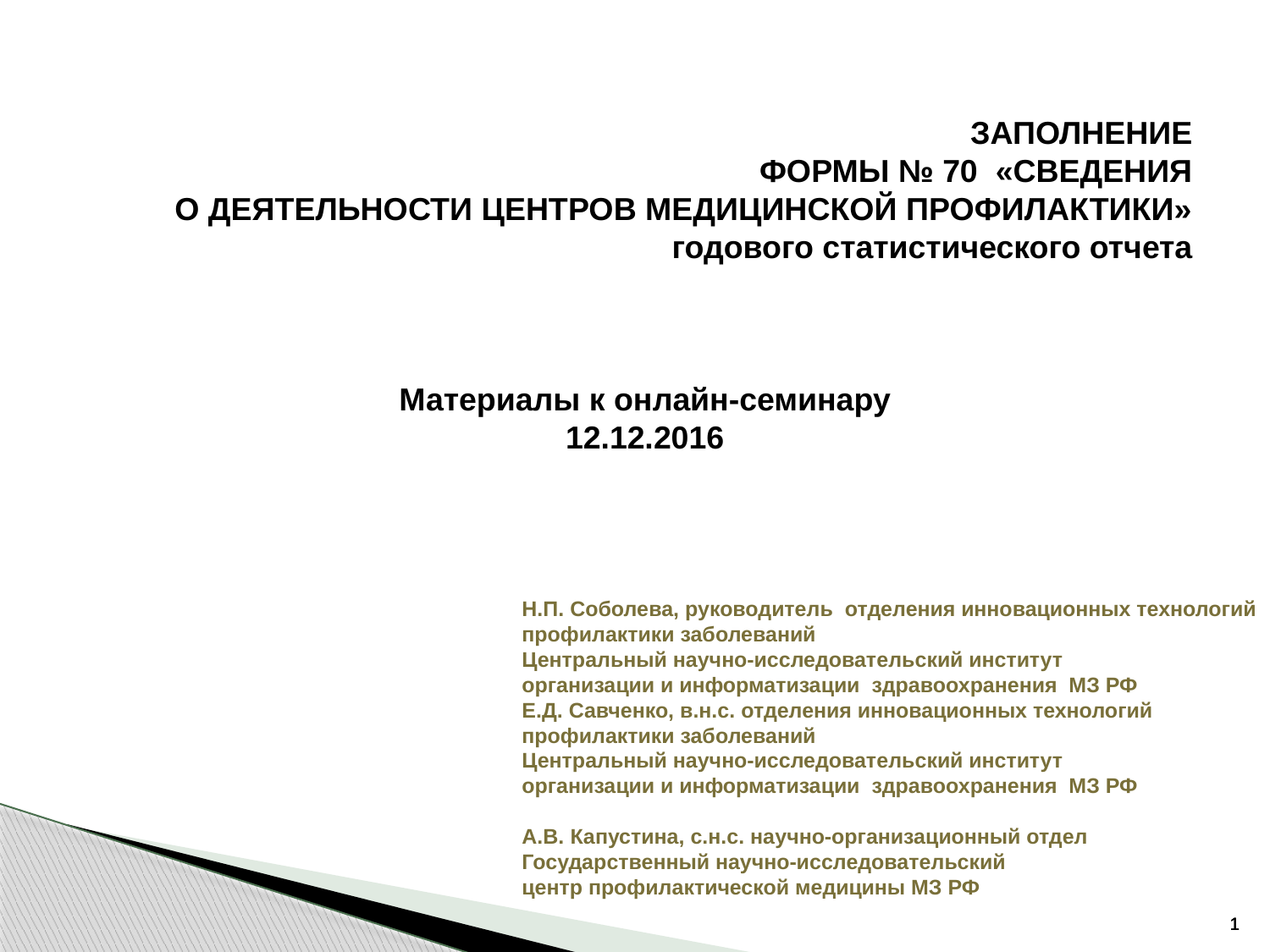

ЗАПОЛНЕНИЕ
ФОРМЫ № 70  «СВЕДЕНИЯ
О ДЕЯТЕЛЬНОСТИ ЦЕНТРОВ МЕДИЦИНСКОЙ ПРОФИЛАКТИКИ» годового статистического отчета

Материалы к онлайн-семинару
12.12.2016

Н.П. Соболева, руководитель  отделения инновационных технологий
профилактики заболеваний
Центральный научно-исследовательский институт
организации и информатизации  здравоохранения  МЗ РФ
Е.Д. Савченко, в.н.с. отделения инновационных технологий
профилактики заболеваний
Центральный научно-исследовательский институт
организации и информатизации  здравоохранения  МЗ РФ

А.В. Капустина, с.н.с. научно-организационный отдел
Государственный научно-исследовательский
центр профилактической медицины МЗ РФ

.
1
1
1